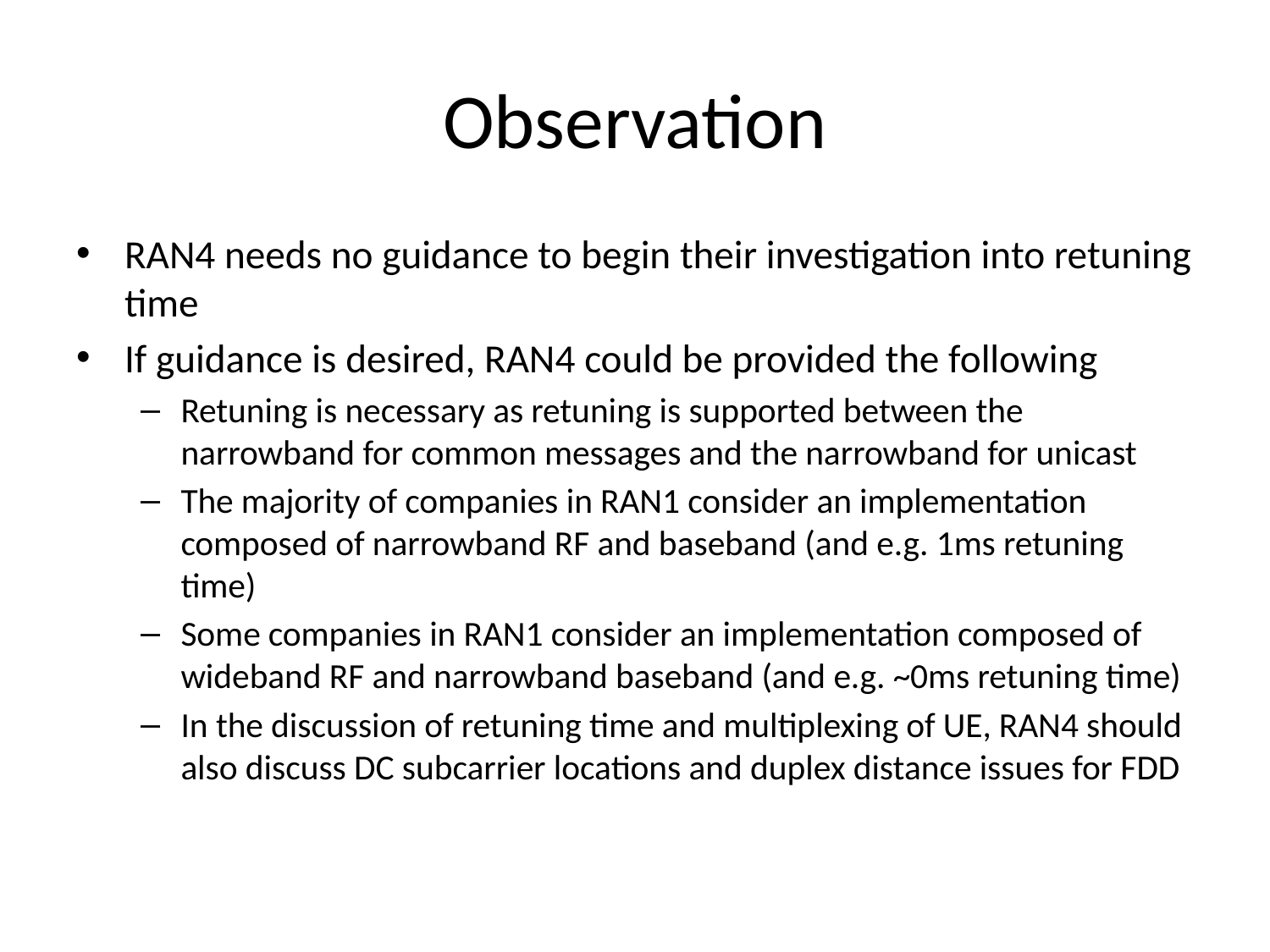

# Observation
RAN4 needs no guidance to begin their investigation into retuning time
If guidance is desired, RAN4 could be provided the following
Retuning is necessary as retuning is supported between the narrowband for common messages and the narrowband for unicast
The majority of companies in RAN1 consider an implementation composed of narrowband RF and baseband (and e.g. 1ms retuning time)
Some companies in RAN1 consider an implementation composed of wideband RF and narrowband baseband (and e.g. ~0ms retuning time)
In the discussion of retuning time and multiplexing of UE, RAN4 should also discuss DC subcarrier locations and duplex distance issues for FDD